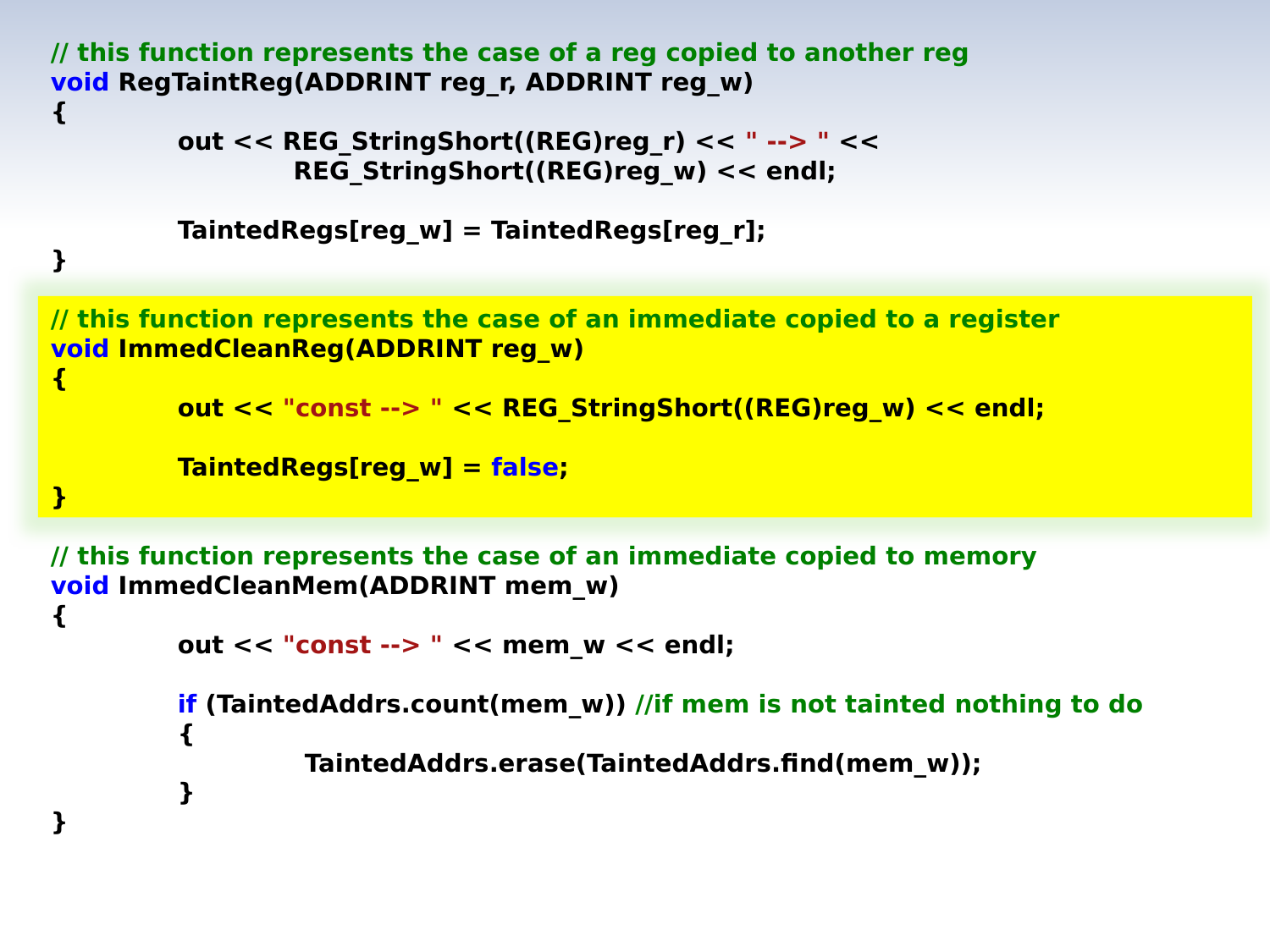

// this function represents the case of a reg copied to another reg
void RegTaintReg(ADDRINT reg_r, ADDRINT reg_w)
{
	out << REG_StringShort((REG)reg_r) << " --> " <<
                            REG_StringShort((REG)reg_w) << endl;

	TaintedRegs[reg_w] = TaintedRegs[reg_r];
}

// this function represents the case of an immediate copied to a register
void ImmedCleanReg(ADDRINT reg_w)
{
	out << "const --> " << REG_StringShort((REG)reg_w) << endl;

	TaintedRegs[reg_w] = false;
}

// this function represents the case of an immediate copied to memory
void ImmedCleanMem(ADDRINT mem_w)
{
	out << "const --> " << mem_w << endl;

	if (TaintedAddrs.count(mem_w)) //if mem is not tainted nothing to do
	{
		TaintedAddrs.erase(TaintedAddrs.find(mem_w));
	}
}